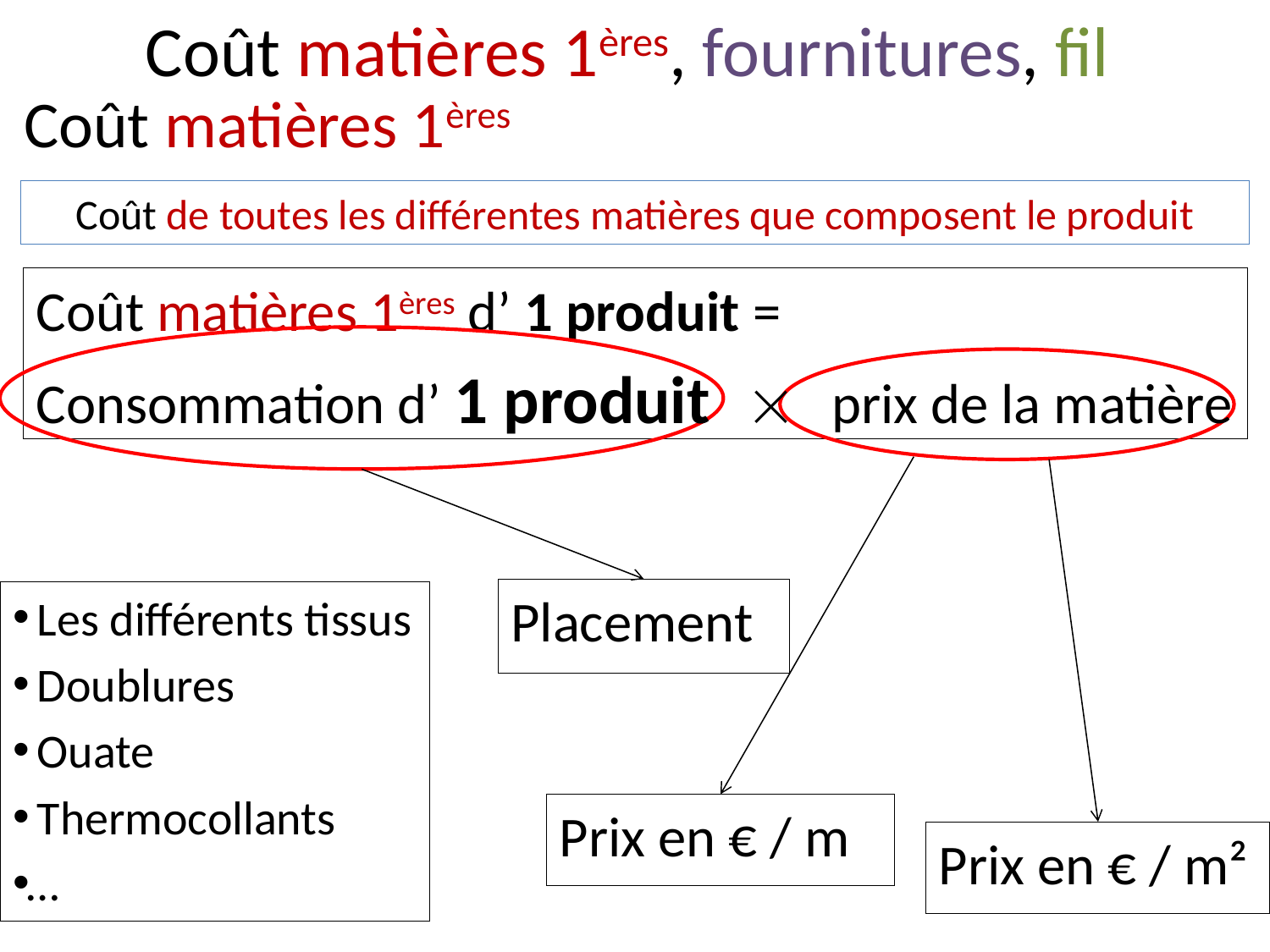

Coût matières 1ères, fournitures, fil
Coût matières 1ères
Coût de toutes les différentes matières que composent le produit
Coût matières 1ères d’ 1 produit =

Consommation d’ 1 produit   ×   prix de la matière
Placement
 Les différents tissus
 Doublures
 Ouate
 Thermocollants
…
Prix en € / m
Prix en € / m²